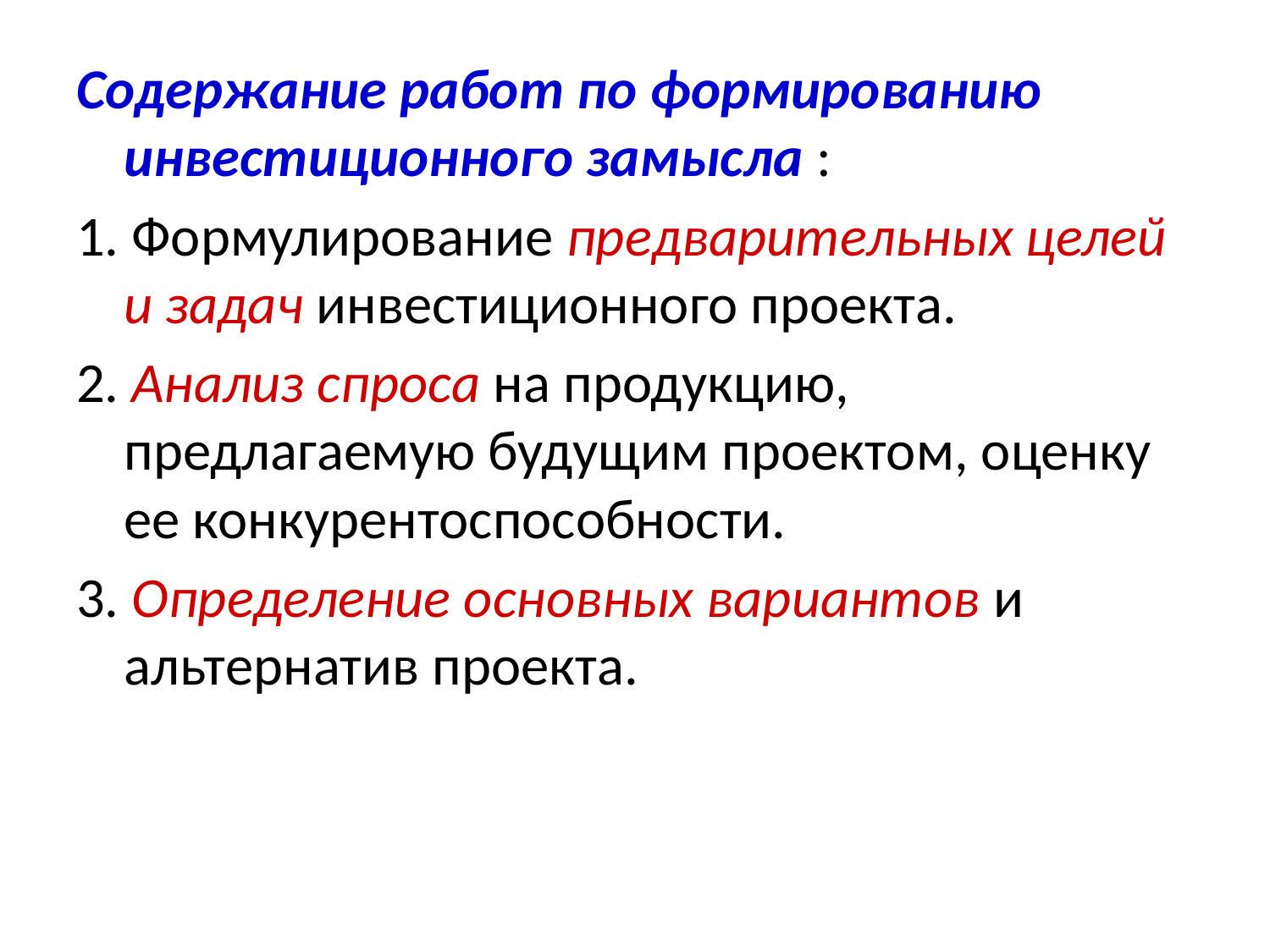

Содержание работ по формированию инвестиционного замысла :
1. Формулирование предварительных целей и задач инвестиционного проекта.
2. Анализ спроса на продукцию, предлагаемую будущим проектом, оценку ее конкурентоспособности.
3. Определение основных вариантов и альтернатив проекта.